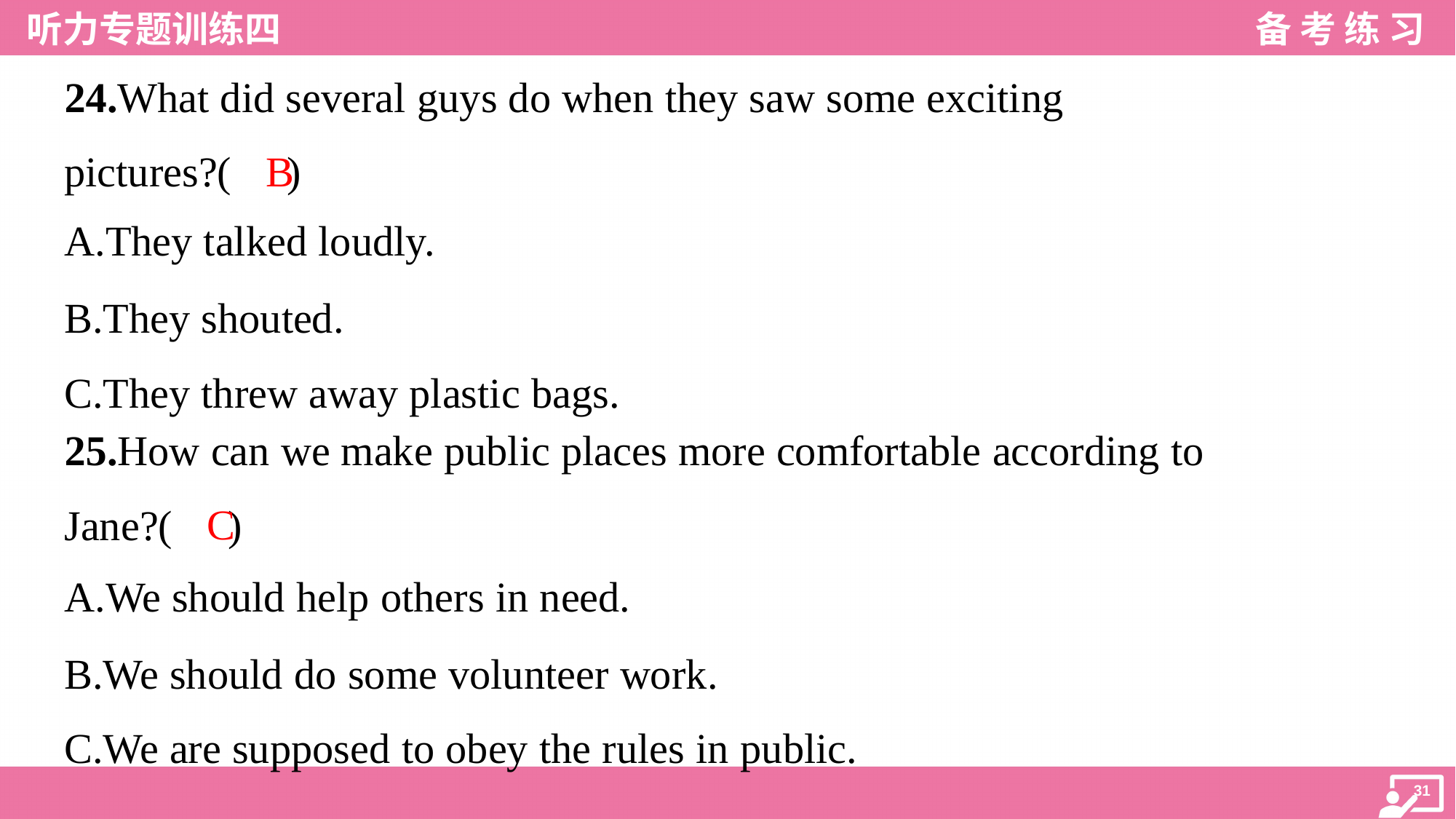

24.What did several guys do when they saw some exciting
pictures?(     )
B
A.They talked loudly.
B.They shouted.
C.They threw away plastic bags.
25.How can we make public places more comfortable according to
Jane?(     )
C
A.We should help others in need.
B.We should do some volunteer work.
C.We are supposed to obey the rules in public.